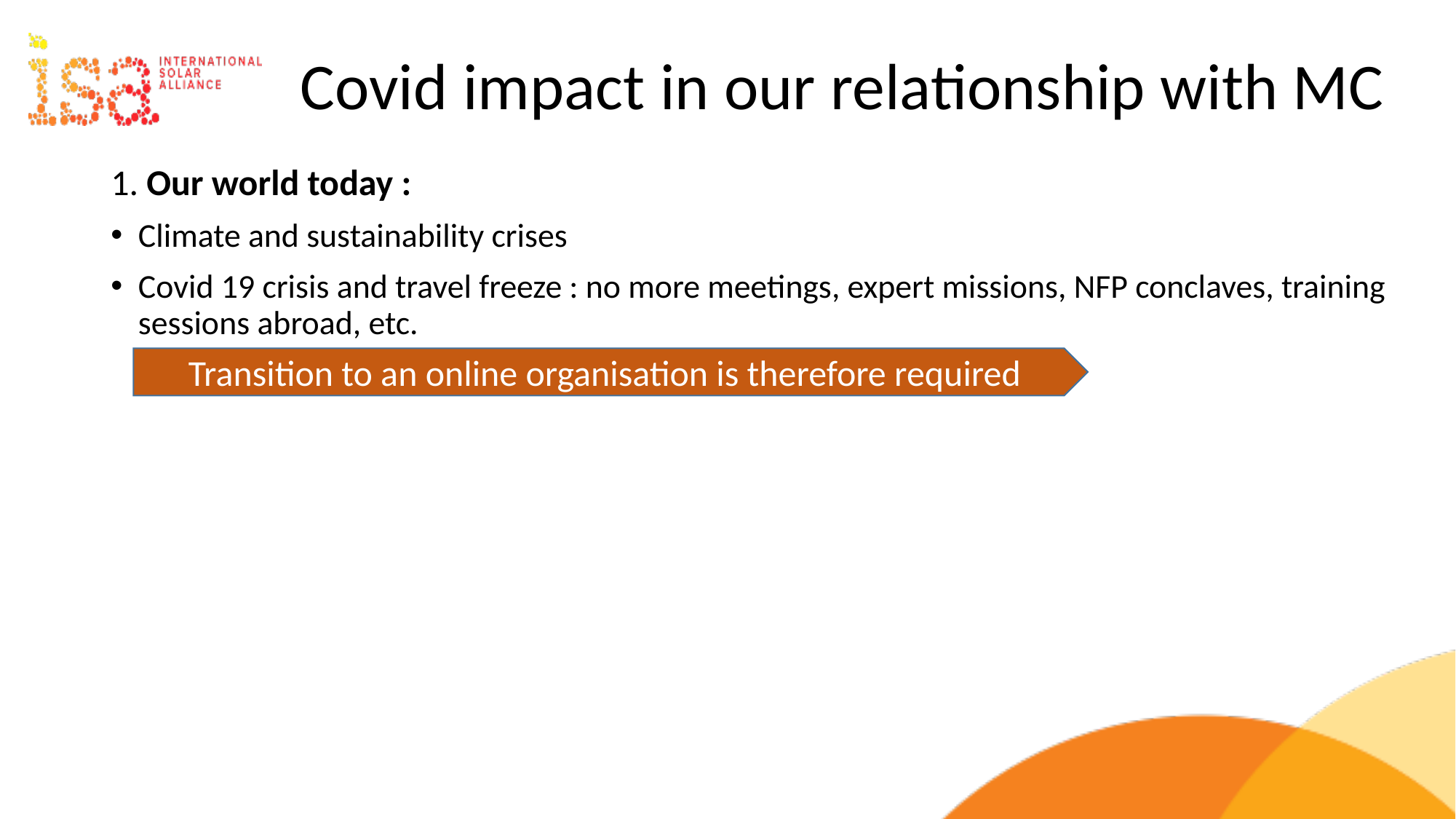

# Covid impact in our relationship with MC
1. Our world today :
Climate and sustainability crises
Covid 19 crisis and travel freeze : no more meetings, expert missions, NFP conclaves, training sessions abroad, etc.

Transition to an online organisation is therefore required